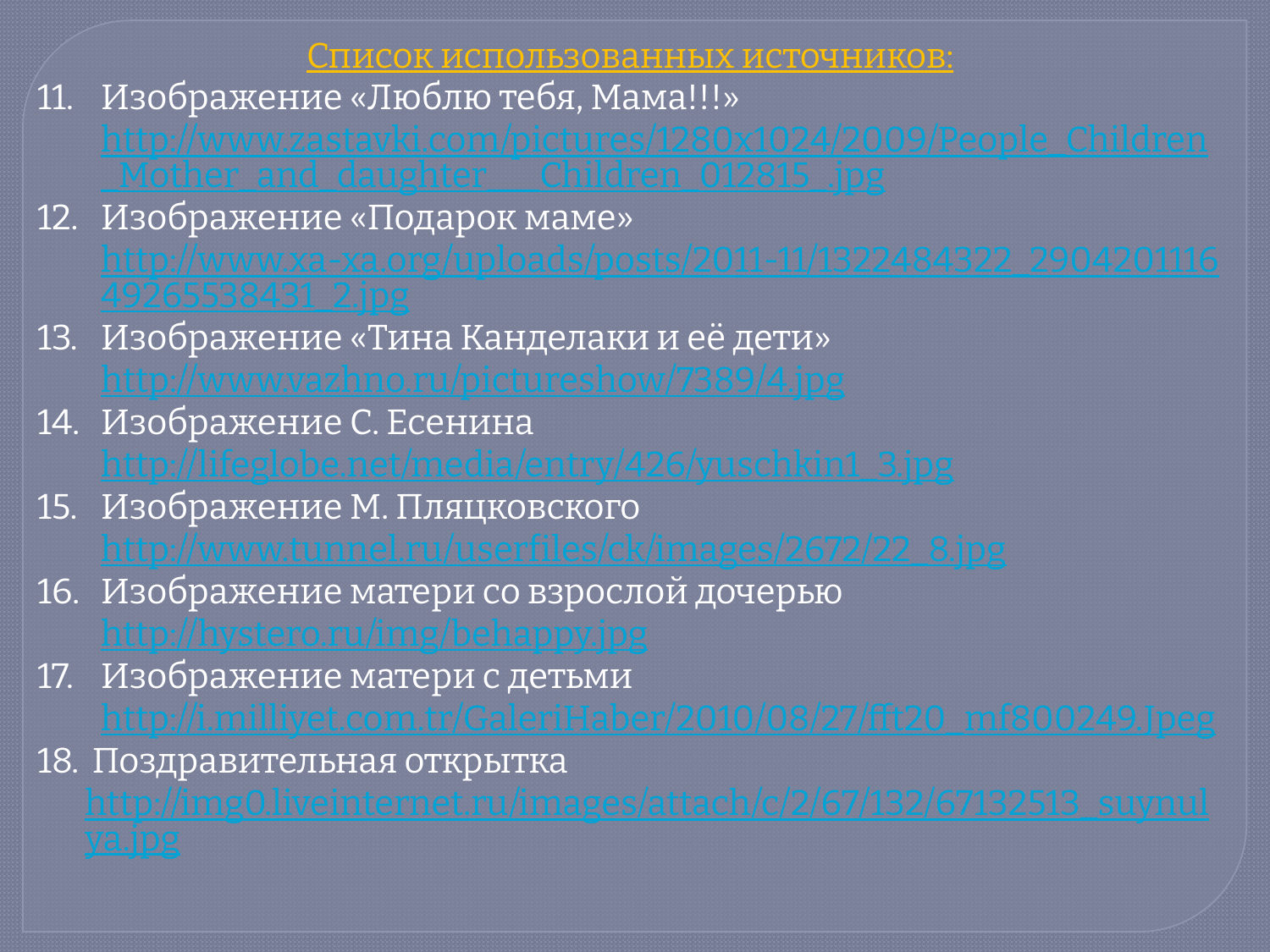

Список использованных источников:
Изображение «Люблю тебя, Мама!!!» http://www.zastavki.com/pictures/1280x1024/2009/People_Children_Mother_and_daughter___Children_012815_.jpg
Изображение «Подарок маме» http://www.xa-xa.org/uploads/posts/2011-11/1322484322_290420111649265538431_2.jpg
Изображение «Тина Канделаки и её дети» http://www.vazhno.ru/pictureshow/7389/4.jpg
Изображение С. Есенина http://lifeglobe.net/media/entry/426/yuschkin1_3.jpg
Изображение М. Пляцковского http://www.tunnel.ru/userfiles/ck/images/2672/22_8.jpg
Изображение матери со взрослой дочерью http://hystero.ru/img/behappy.jpg
Изображение матери с детьми http://i.milliyet.com.tr/GaleriHaber/2010/08/27/fft20_mf800249.Jpeg
 Поздравительная открытка http://img0.liveinternet.ru/images/attach/c/2/67/132/67132513_suynulya.jpg